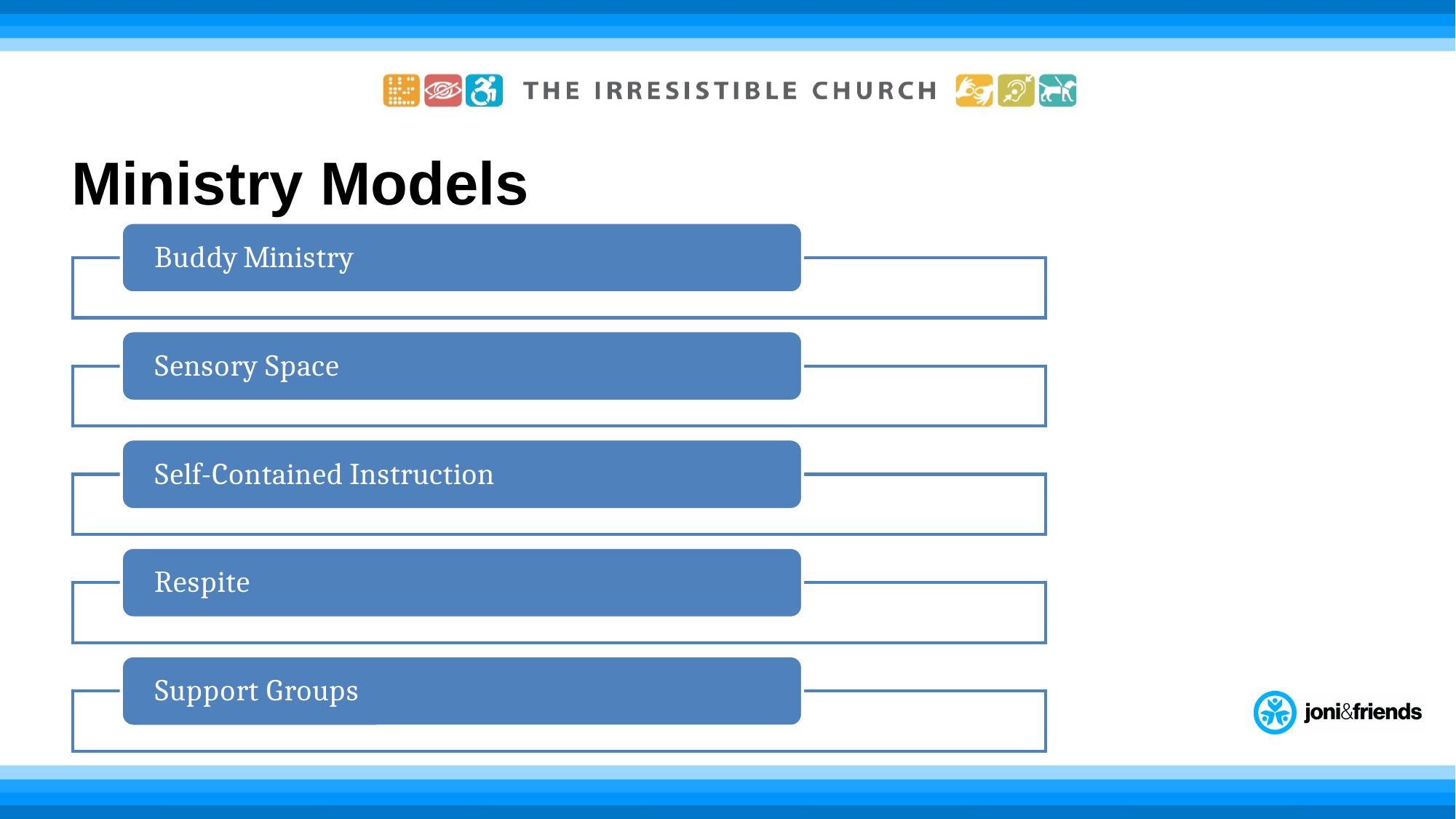

# Ministry Models
Buddy Ministry
Sensory Space
Self-Contained Instruction
Respite
Support Groups